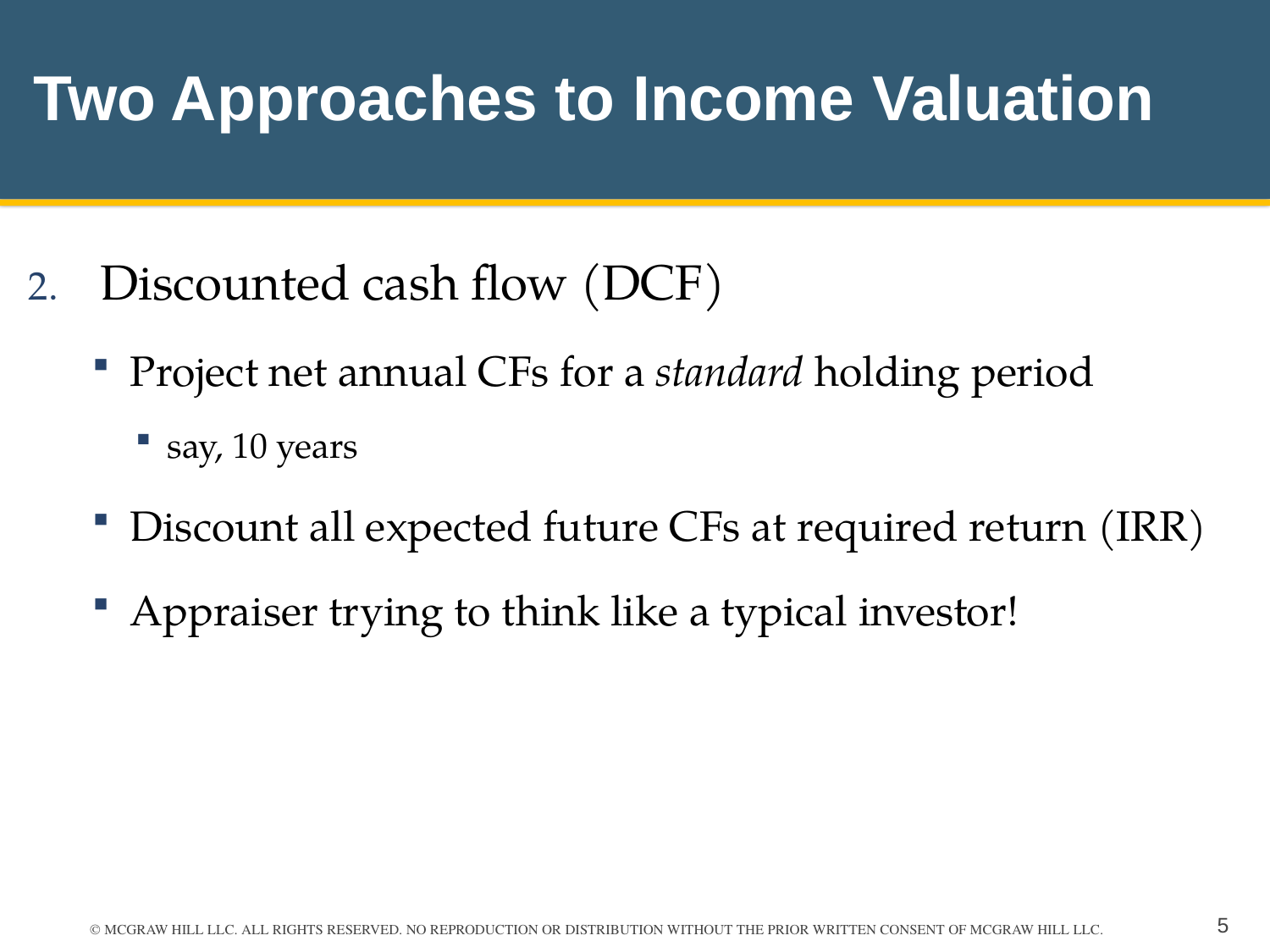

# Two Approaches to Income Valuation
Discounted cash flow (DCF)
Project net annual CFs for a standard holding period
say, 10 years
Discount all expected future CFs at required return (IRR)
Appraiser trying to think like a typical investor!

© MCGRAW HILL LLC. ALL RIGHTS RESERVED. NO REPRODUCTION OR DISTRIBUTION WITHOUT THE PRIOR WRITTEN CONSENT OF MCGRAW HILL LLC.
5